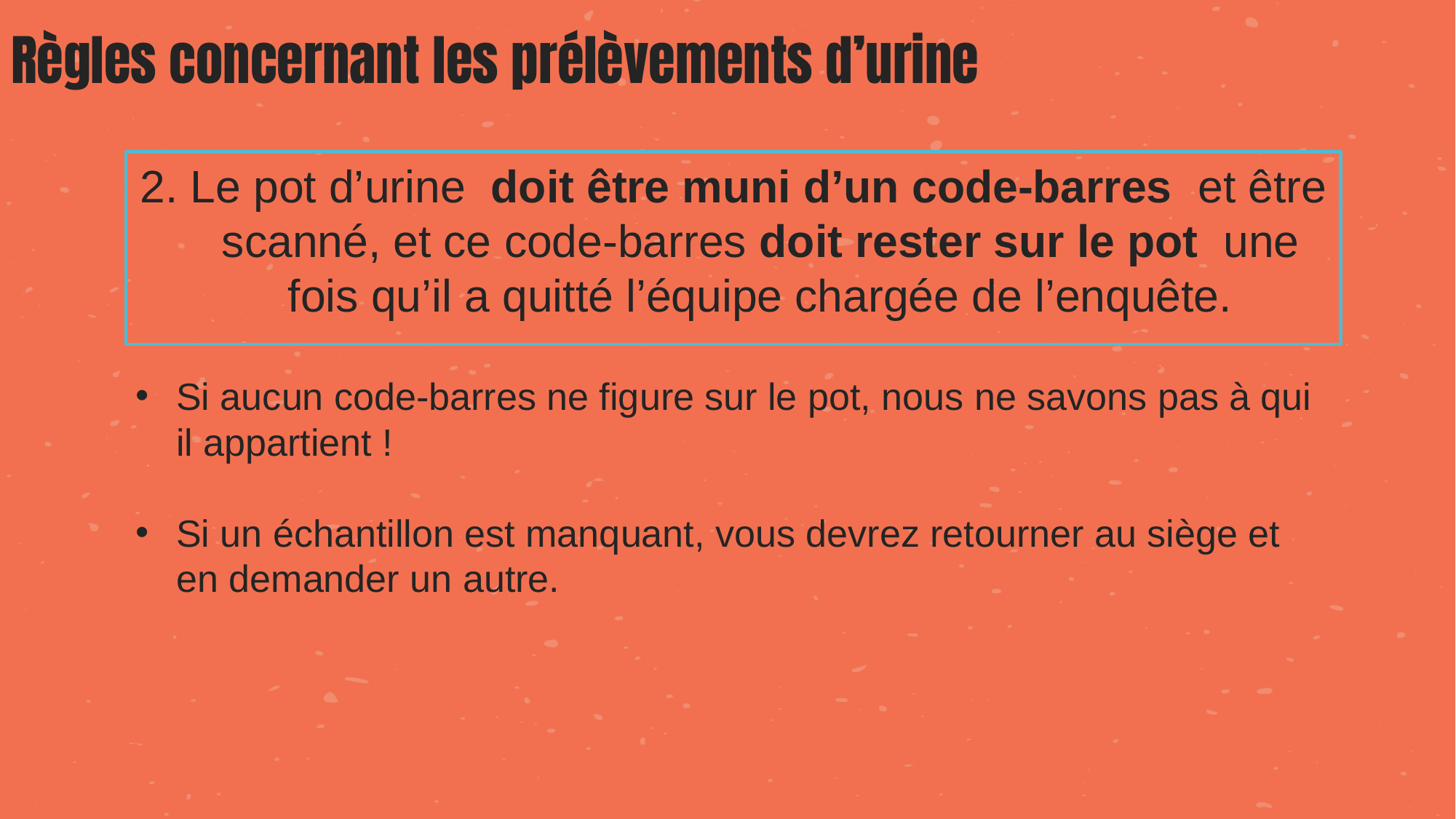

Règles concernant les prélèvements d’urine
2. Le pot d’urine  doit être muni d’un code-barres  et être scanné, et ce code-barres doit rester sur le pot  une fois qu’il a quitté l’équipe chargée de l’enquête.

Si aucun code-barres ne figure sur le pot, nous ne savons pas à qui il appartient !

Si un échantillon est manquant, vous devrez retourner au siège et en demander un autre.